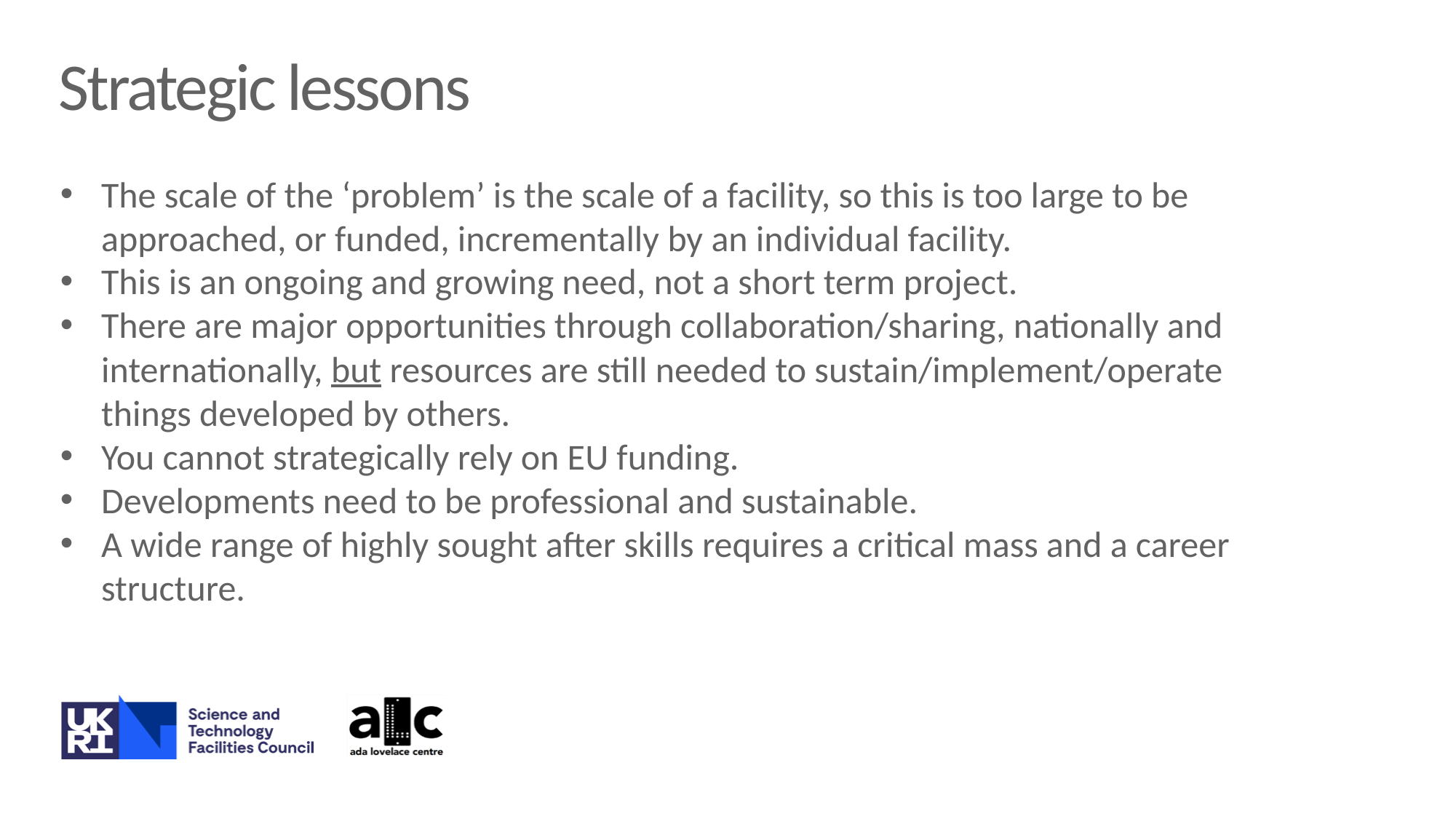

Strategic lessons
The scale of the ‘problem’ is the scale of a facility, so this is too large to be approached, or funded, incrementally by an individual facility.
This is an ongoing and growing need, not a short term project.
There are major opportunities through collaboration/sharing, nationally and internationally, but resources are still needed to sustain/implement/operate things developed by others.
You cannot strategically rely on EU funding.
Developments need to be professional and sustainable.
A wide range of highly sought after skills requires a critical mass and a career structure.